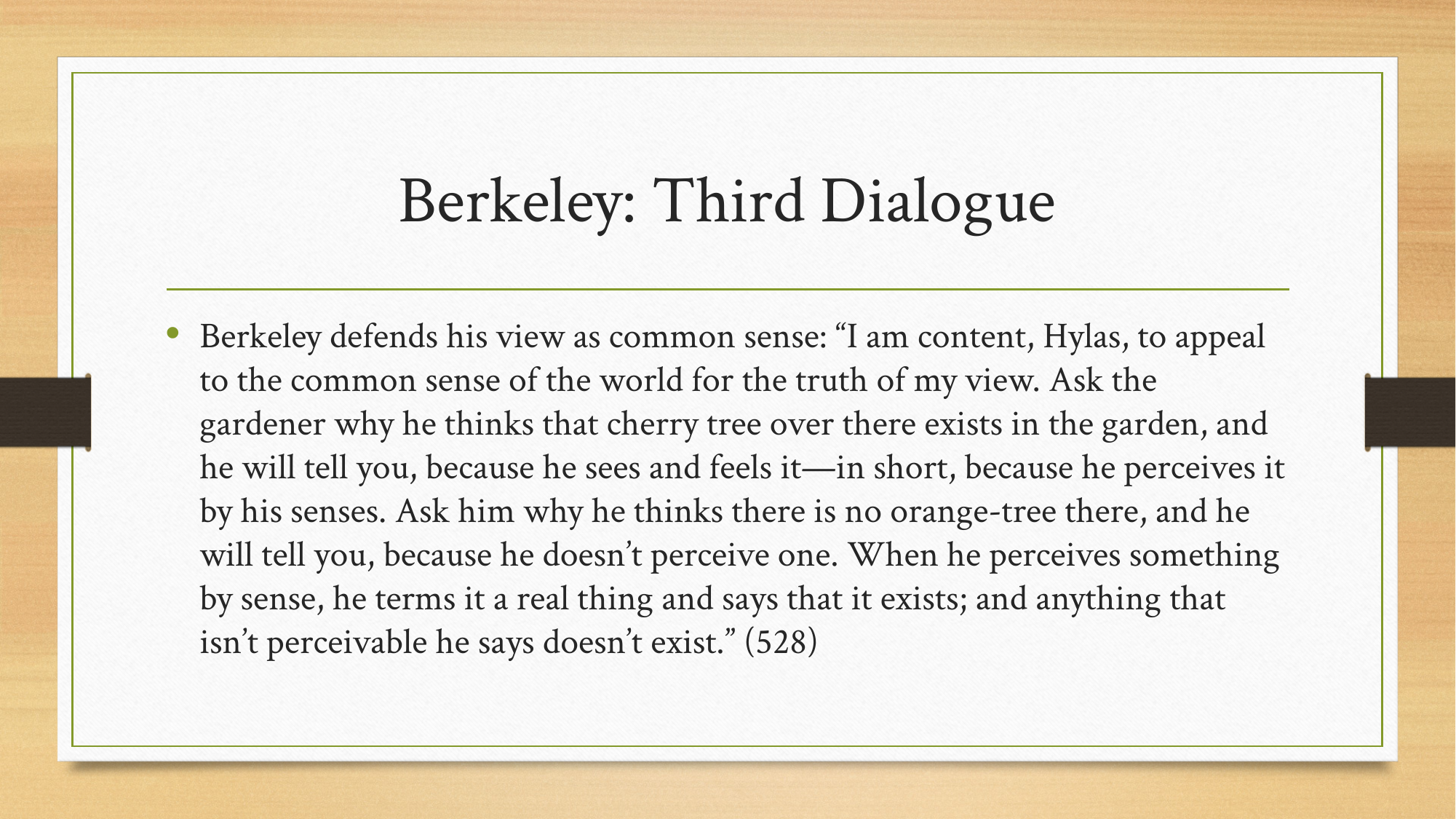

# Berkeley: Third Dialogue
Berkeley defends his view as common sense: “I am content, Hylas, to appeal to the common sense of the world for the truth of my view. Ask the gardener why he thinks that cherry tree over there exists in the garden, and he will tell you, because he sees and feels it—in short, because he perceives it by his senses. Ask him why he thinks there is no orange-tree there, and he will tell you, because he doesn’t perceive one. When he perceives something by sense, he terms it a real thing and says that it exists; and anything that isn’t perceivable he says doesn’t exist.” (528)